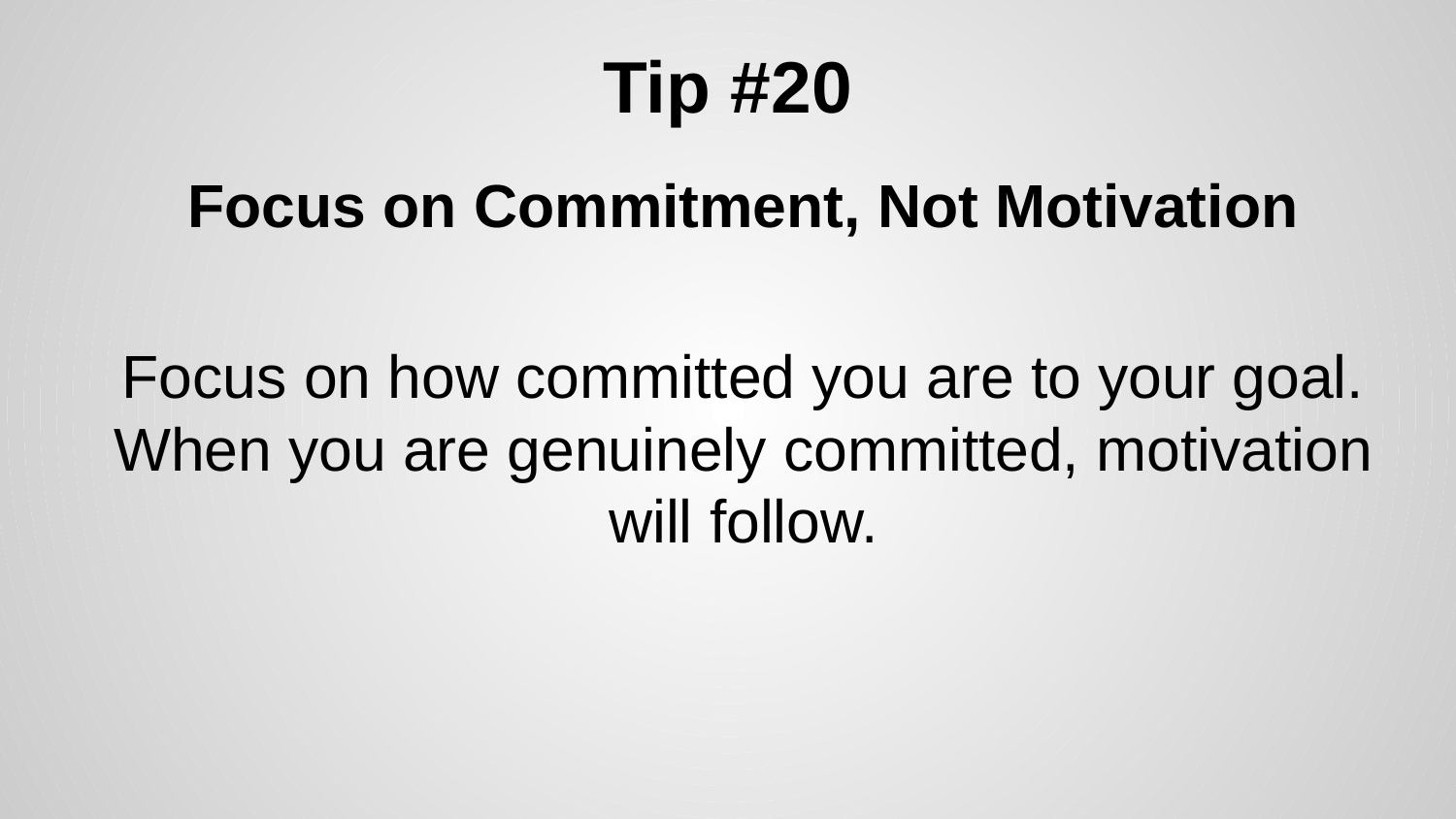

# Tip #20

Focus on Commitment, Not Motivation

Focus on how committed you are to your goal. When you are genuinely committed, motivation will follow.